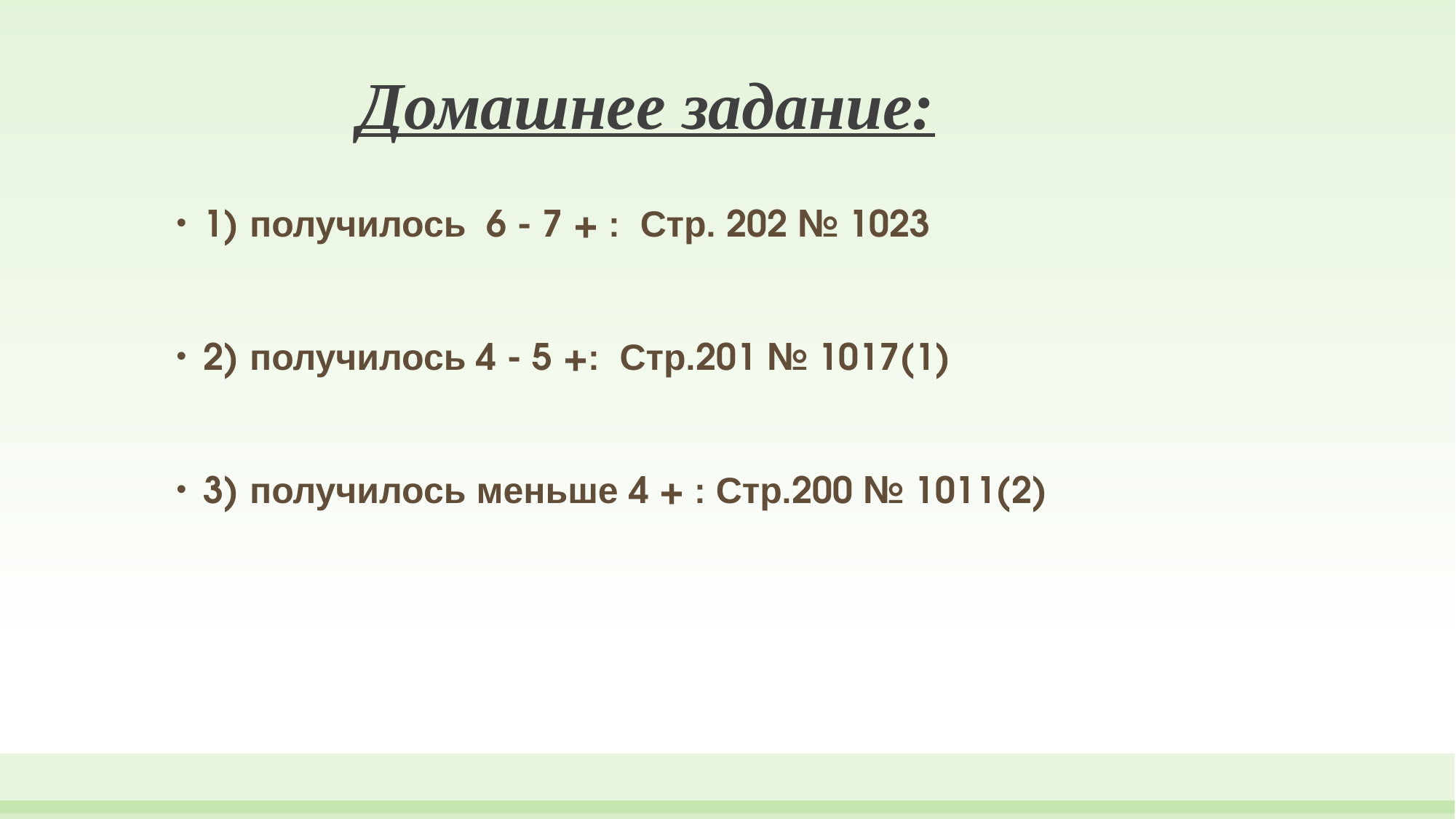

# Домашнее задание:
1) получилось  6 - 7 + :  Стр. 202 № 1023

2) получилось 4 - 5 +:  Стр.201 № 1017(1)

3) получилось меньше 4 + : Стр.200 № 1011(2)